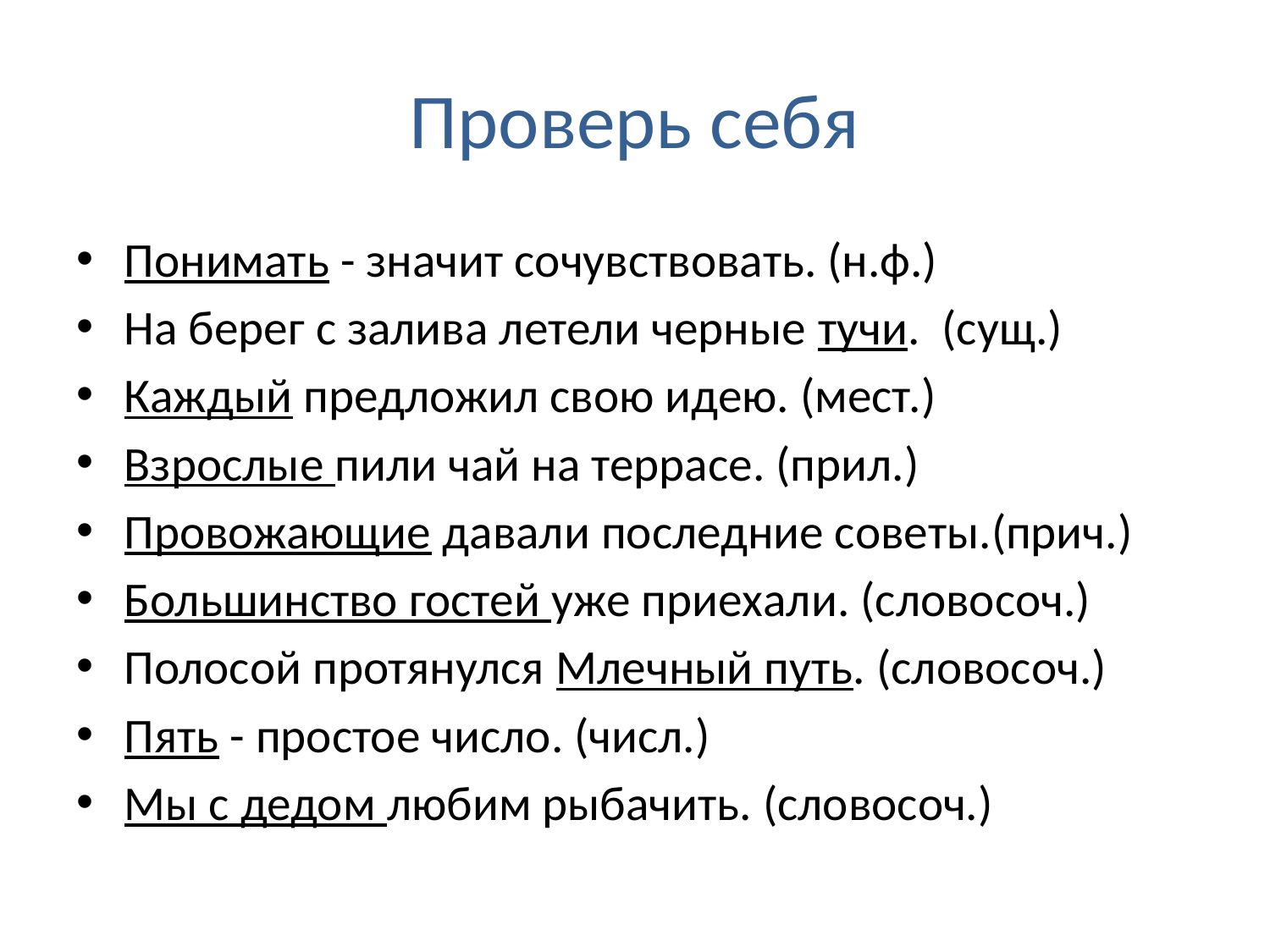

# Проверь себя
Понимать - значит сочувствовать. (н.ф.)
На берег с залива летели черные тучи.  (сущ.)
Каждый предложил свою идею. (мест.)
Взрослые пили чай на террасе. (прил.)
Провожающие давали последние советы.(прич.)
Большинство гостей уже приехали. (словосоч.)
Полосой протянулся Млечный путь. (словосоч.)
Пять - простое число. (числ.)
Мы с дедом любим рыбачить. (словосоч.)